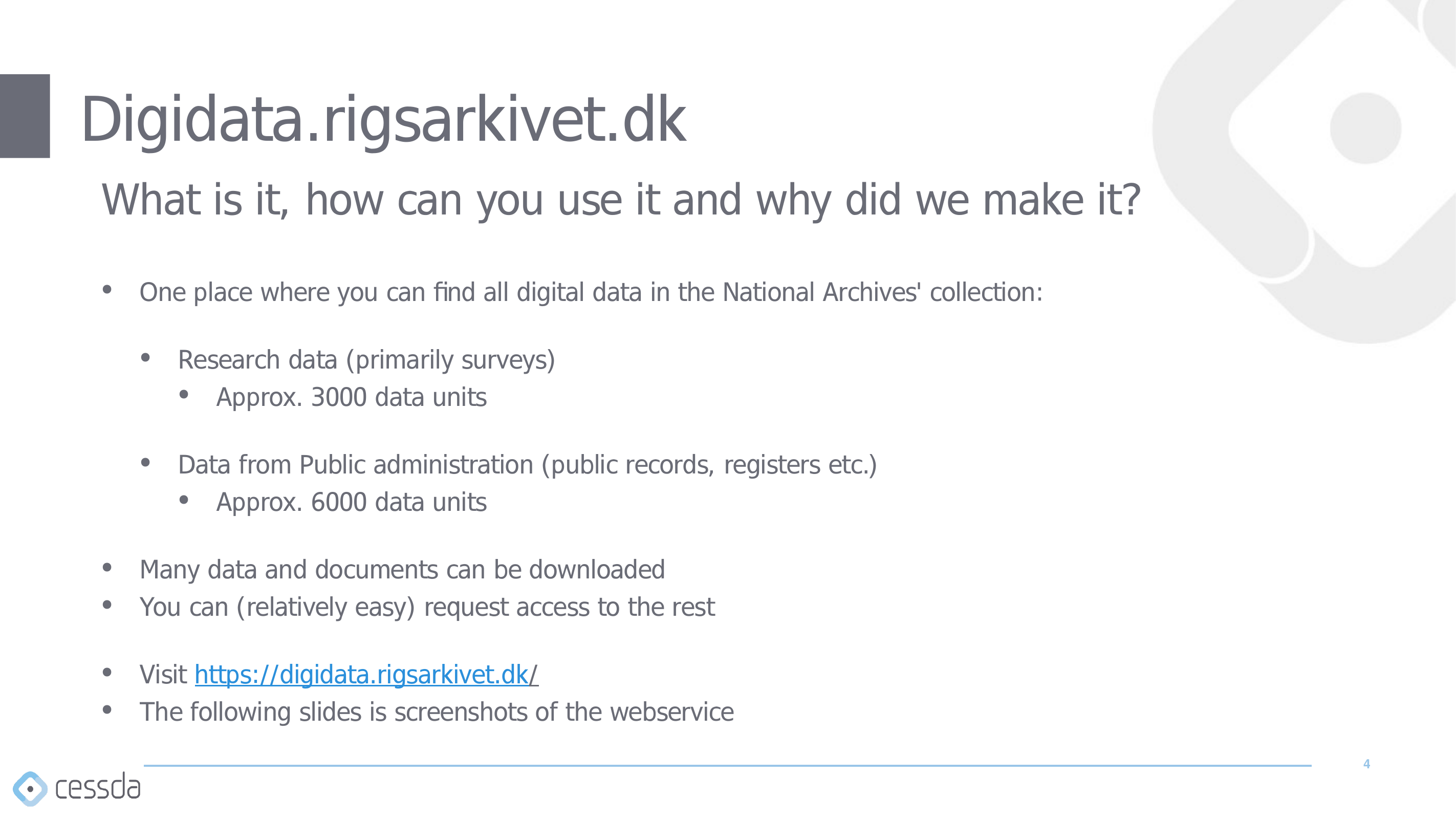

# Digidata.rigsarkivet.dk
What is it, how can you use it and why did we make it?

One place where you can find all digital data in the National Archives' collection:
Research data (primarily surveys)
Approx. 3000 data units
Data from Public administration (public records, registers etc.)
Approx. 6000 data units
Many data and documents can be downloaded
You can (relatively easy) request access to the rest
Visit https://digidata.rigsarkivet.dk/
The following slides is screenshots of the webservice

4